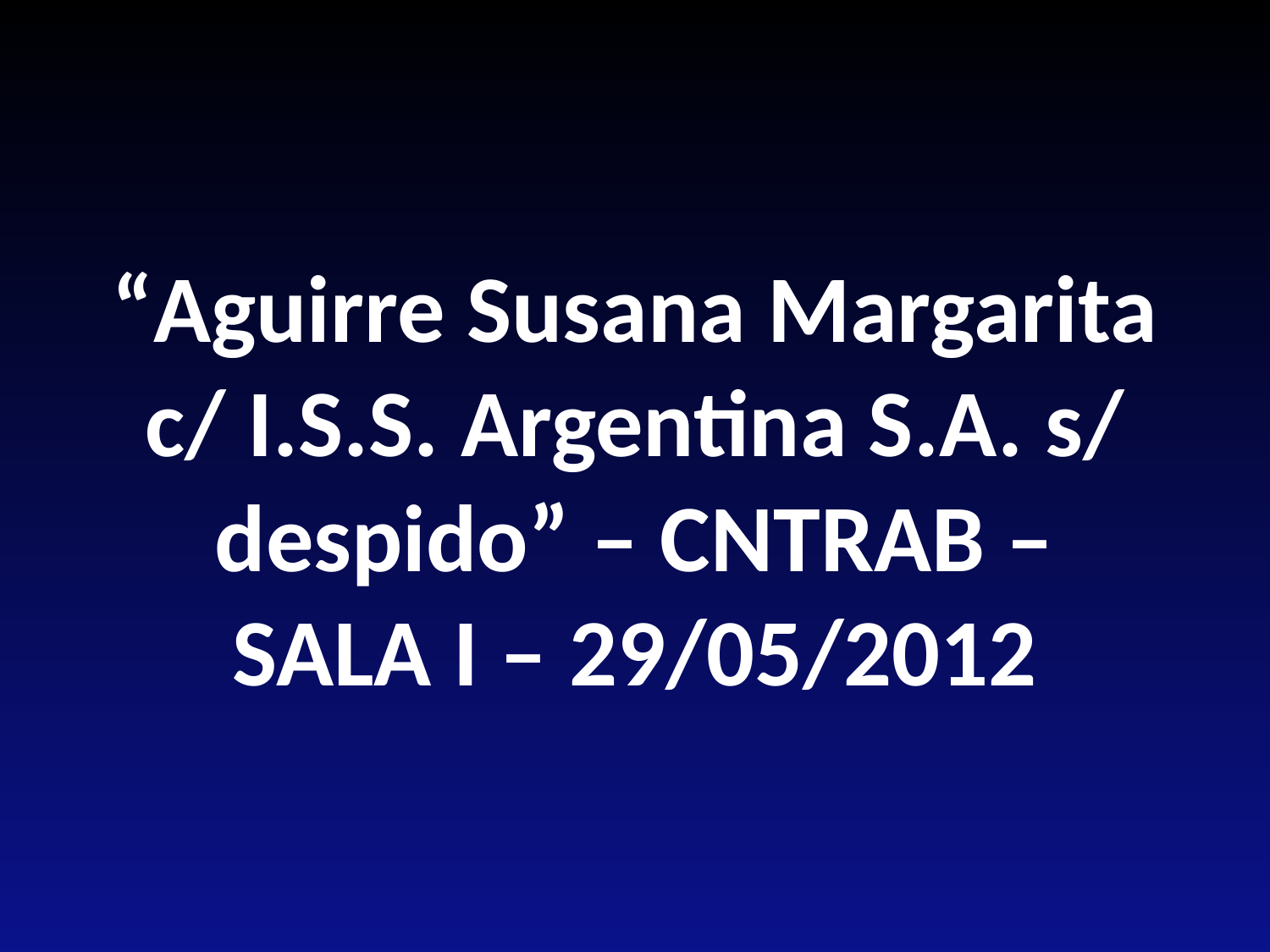

# “Aguirre Susana Margarita c/ I.S.S. Argentina S.A. s/ despido” – CNTRAB – SALA I – 29/05/2012